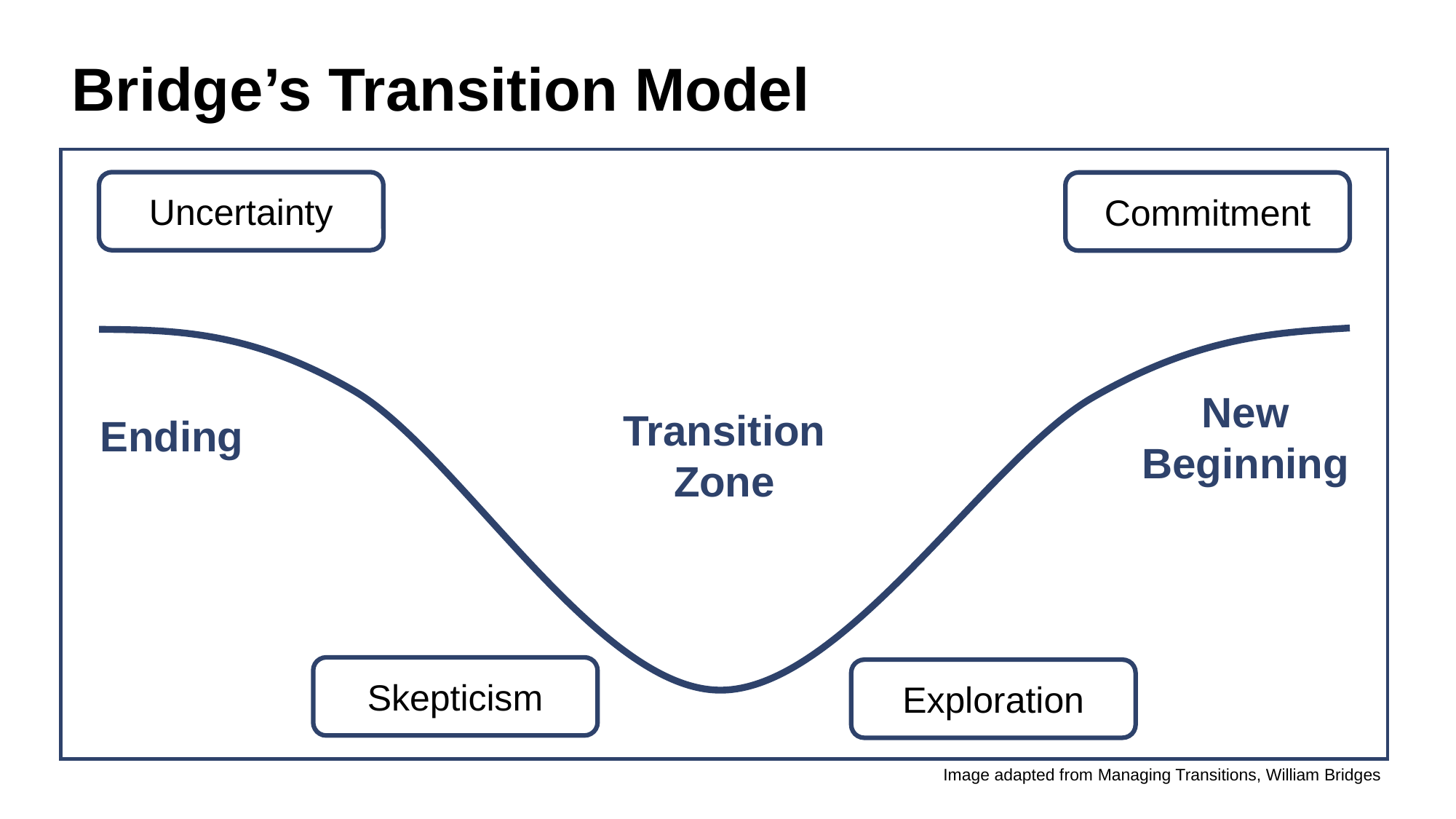

Bridge’s Transition Model

Uncertainty
Commitment

New Beginning
Transition Zone
Ending
Skepticism
Exploration
Image adapted from Managing Transitions, William Bridges